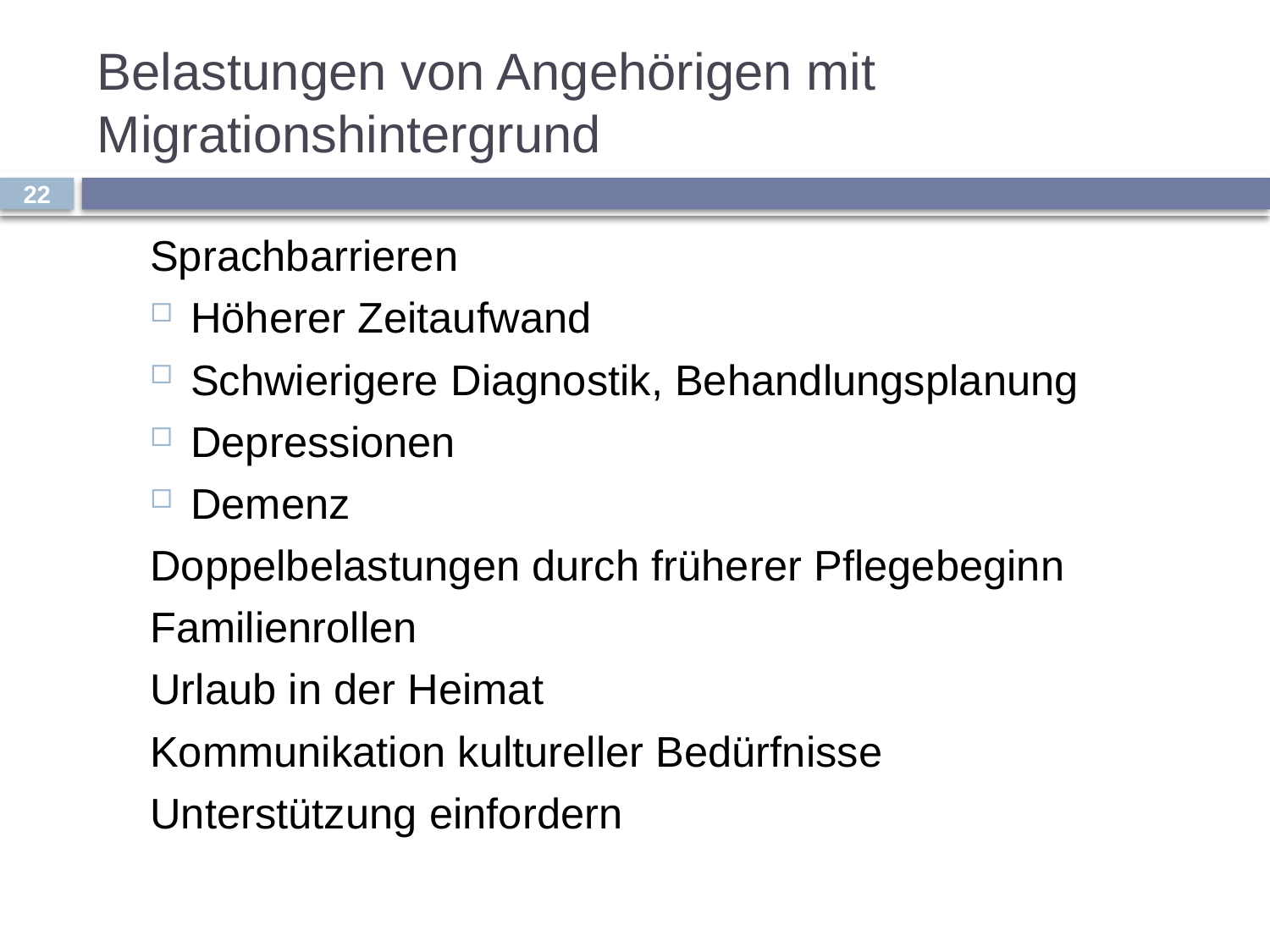

# Belastungen von Angehörigen mit Migrationshintergrund
22
Sprachbarrieren
Höherer Zeitaufwand
Schwierigere Diagnostik, Behandlungsplanung
Depressionen
Demenz
Doppelbelastungen durch früherer Pflegebeginn
Familienrollen
Urlaub in der Heimat
Kommunikation kultureller Bedürfnisse
Unterstützung einfordern